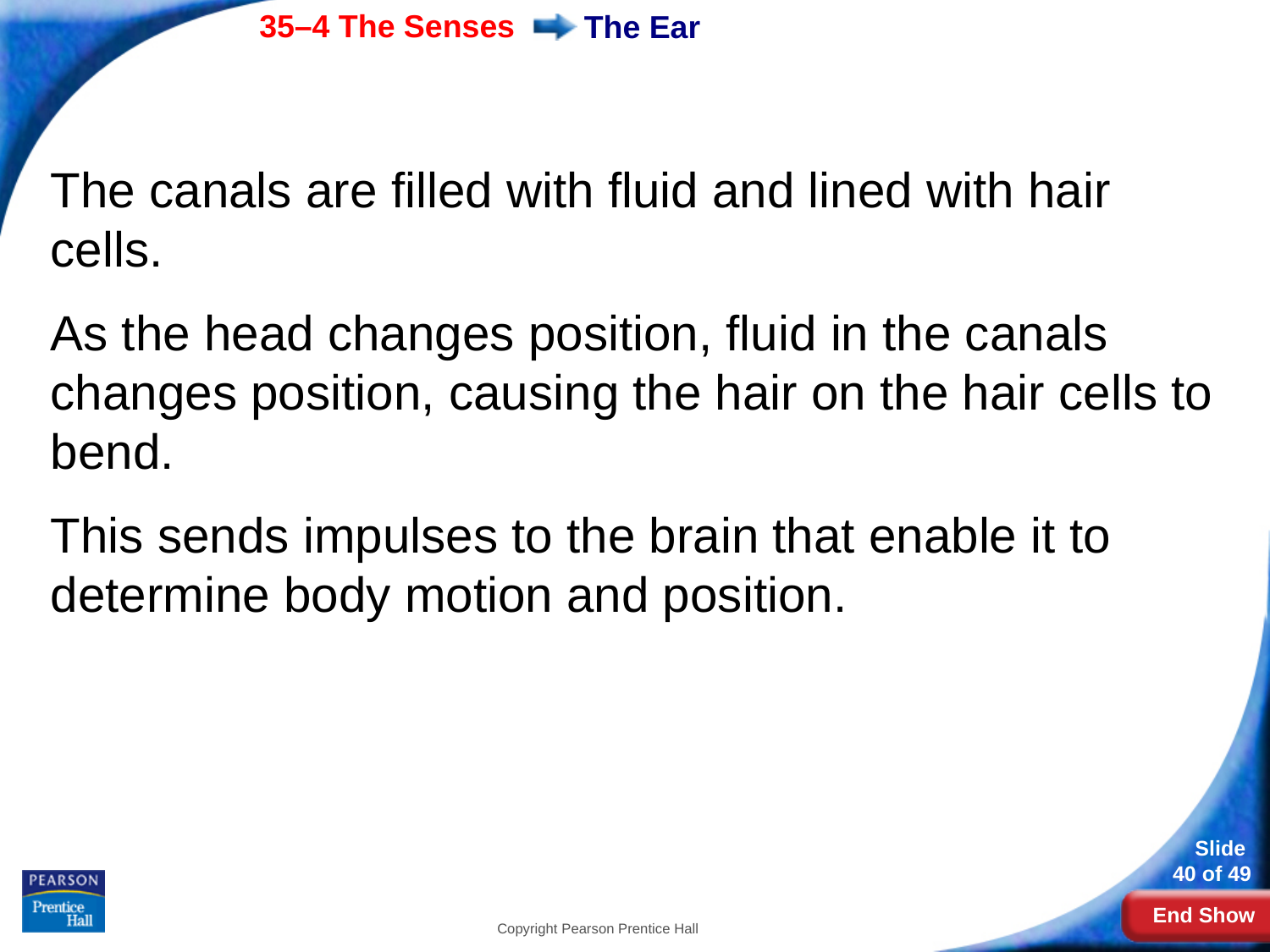

# The Ear
The canals are filled with fluid and lined with hair cells.
As the head changes position, fluid in the canals changes position, causing the hair on the hair cells to bend.
This sends impulses to the brain that enable it to determine body motion and position.

Copyright Pearson Prentice Hall